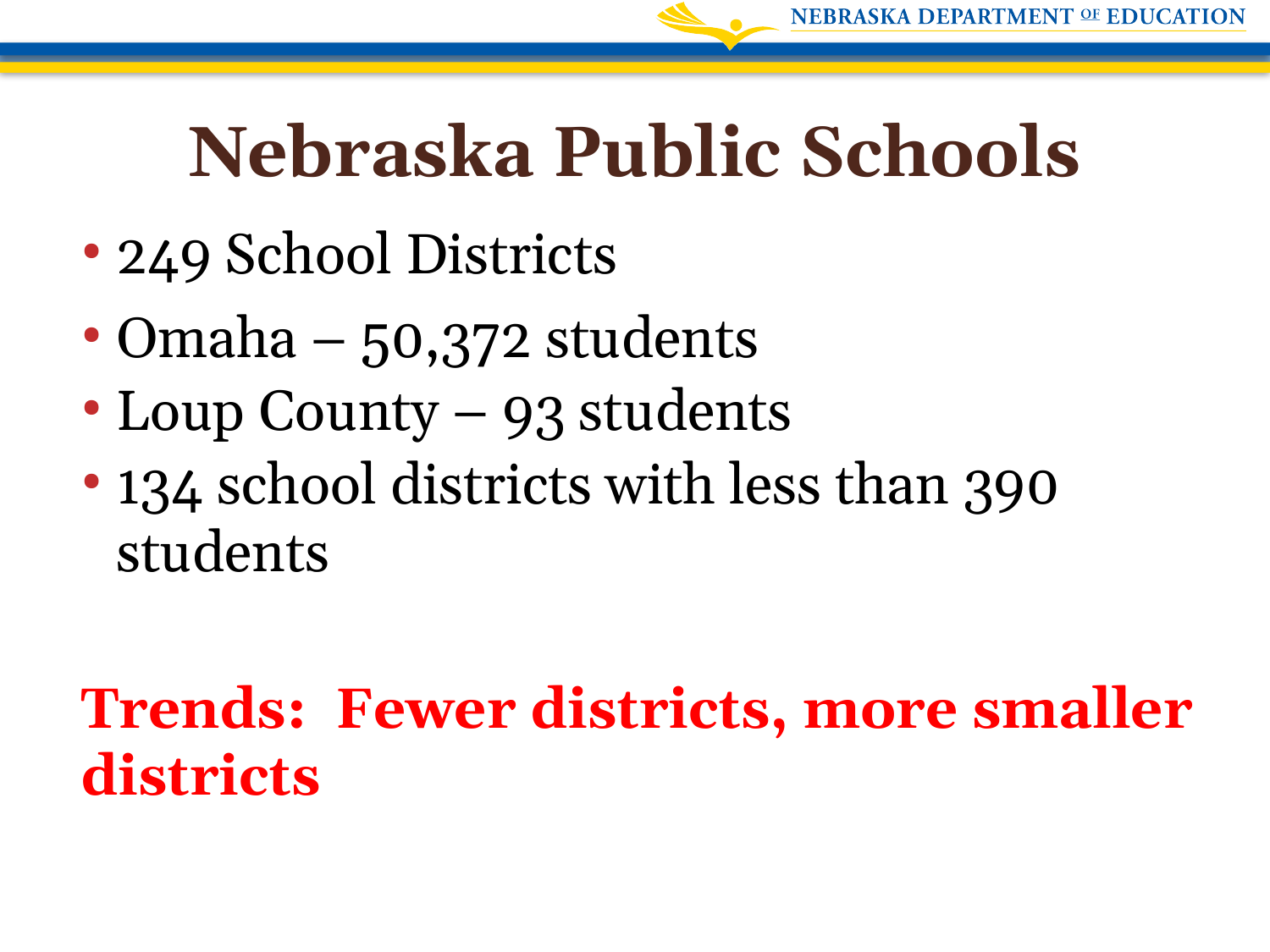

# Nebraska Public Schools
249 School Districts
Omaha – 50,372 students
Loup County – 93 students
134 school districts with less than 390 students

Trends:  Fewer districts, more smaller districts